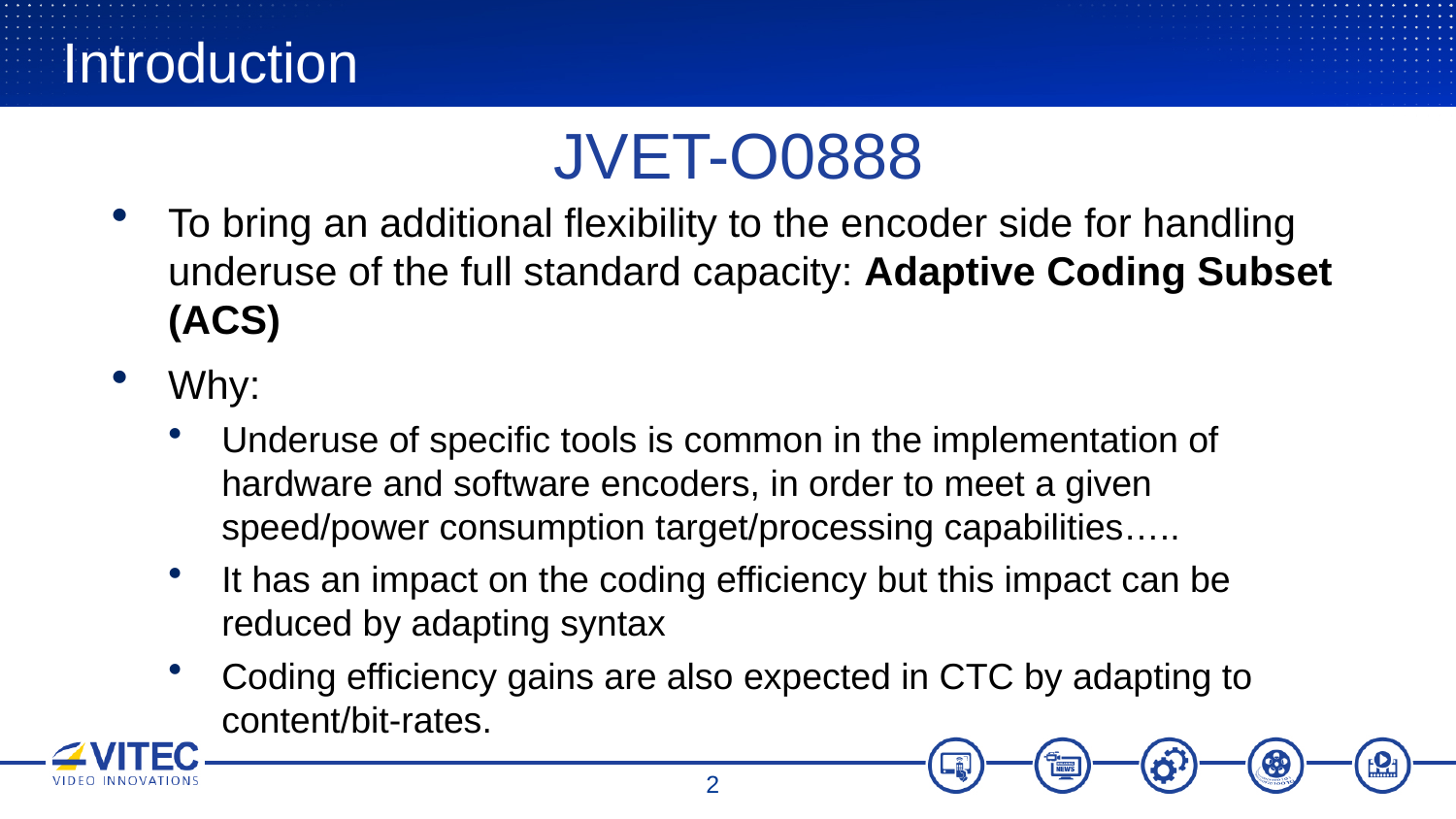

Introduction
JVET-O0888
To bring an additional flexibility to the encoder side for handling underuse of the full standard capacity: Adaptive Coding Subset (ACS)
Why:
Underuse of specific tools is common in the implementation of hardware and software encoders, in order to meet a given speed/power consumption target/processing capabilities…..
It has an impact on the coding efficiency but this impact can be reduced by adapting syntax
Coding efficiency gains are also expected in CTC by adapting to content/bit-rates.
2